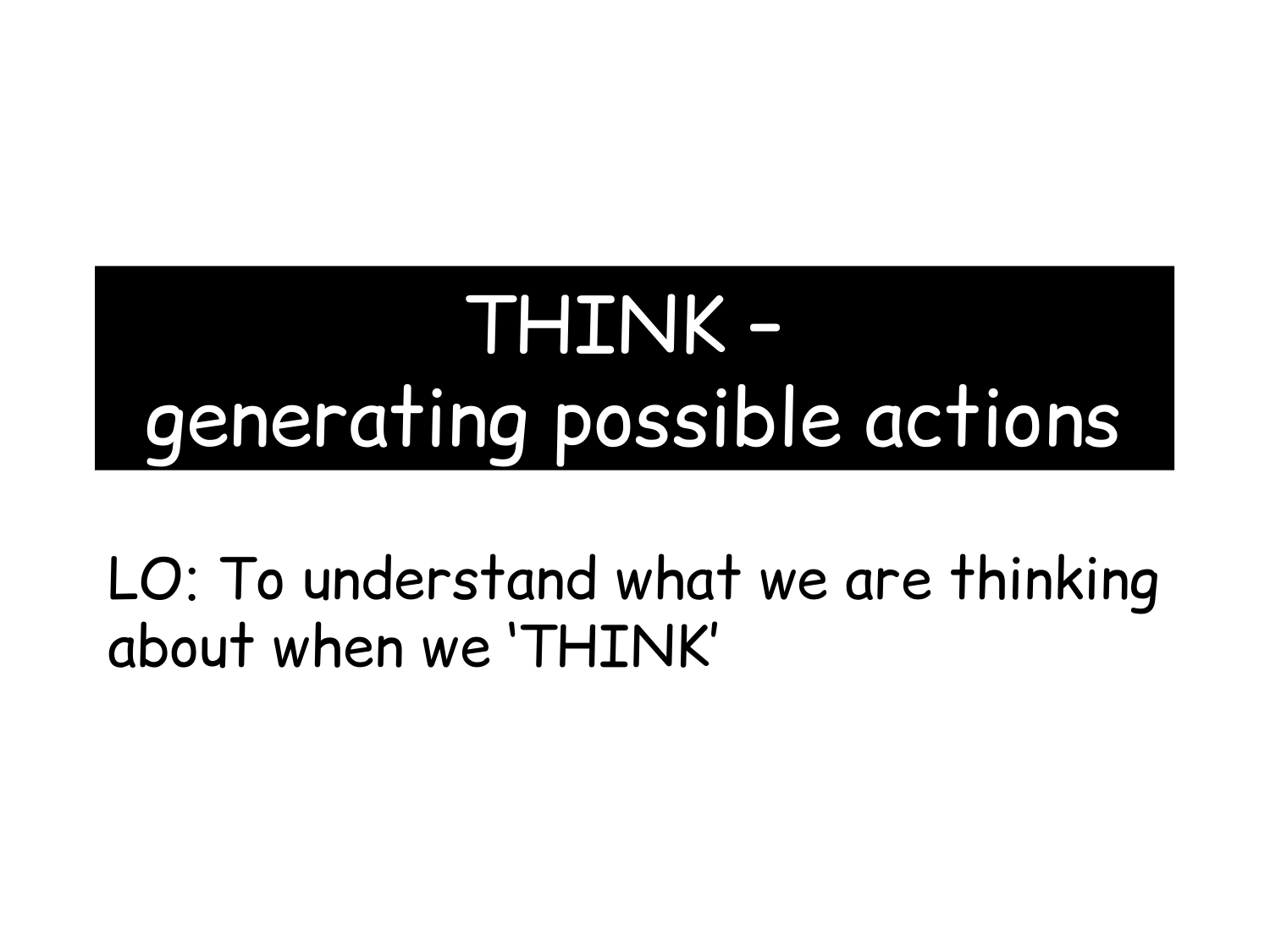

# THINK – generating possible actions
LO: To understand what we are thinking about when we ‘THINK’